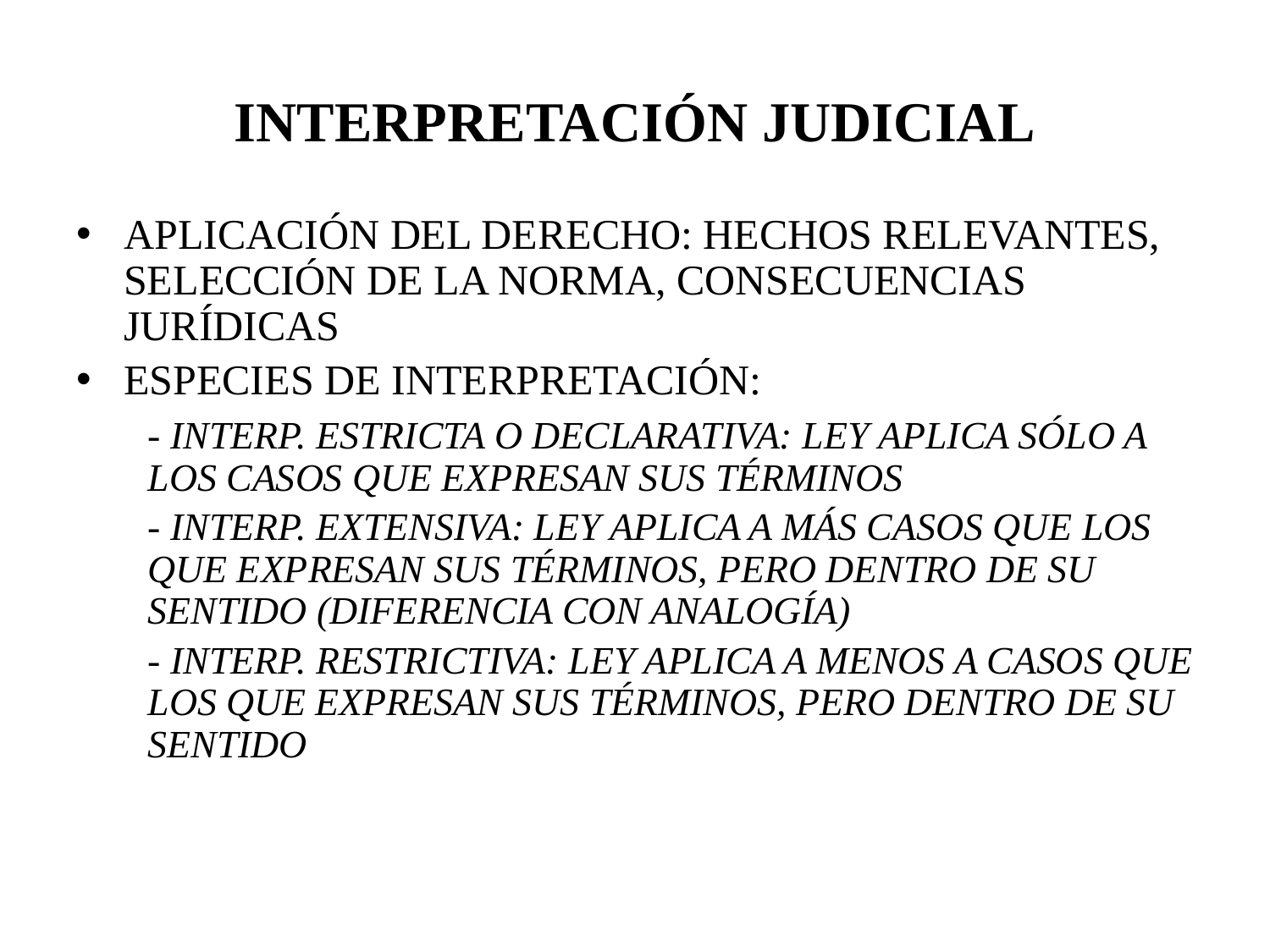

# INTERPRETACIÓN JUDICIAL
APLICACIÓN DEL DERECHO: HECHOS RELEVANTES, SELECCIÓN DE LA NORMA, CONSECUENCIAS JURÍDICAS
ESPECIES DE INTERPRETACIÓN:
	- INTERP. ESTRICTA O DECLARATIVA: LEY APLICA SÓLO A LOS CASOS QUE EXPRESAN SUS TÉRMINOS
	- INTERP. EXTENSIVA: LEY APLICA A MÁS CASOS QUE LOS QUE EXPRESAN SUS TÉRMINOS, PERO DENTRO DE SU SENTIDO (DIFERENCIA CON ANALOGÍA)
	- INTERP. RESTRICTIVA: LEY APLICA A MENOS A CASOS QUE LOS QUE EXPRESAN SUS TÉRMINOS, PERO DENTRO DE SU SENTIDO